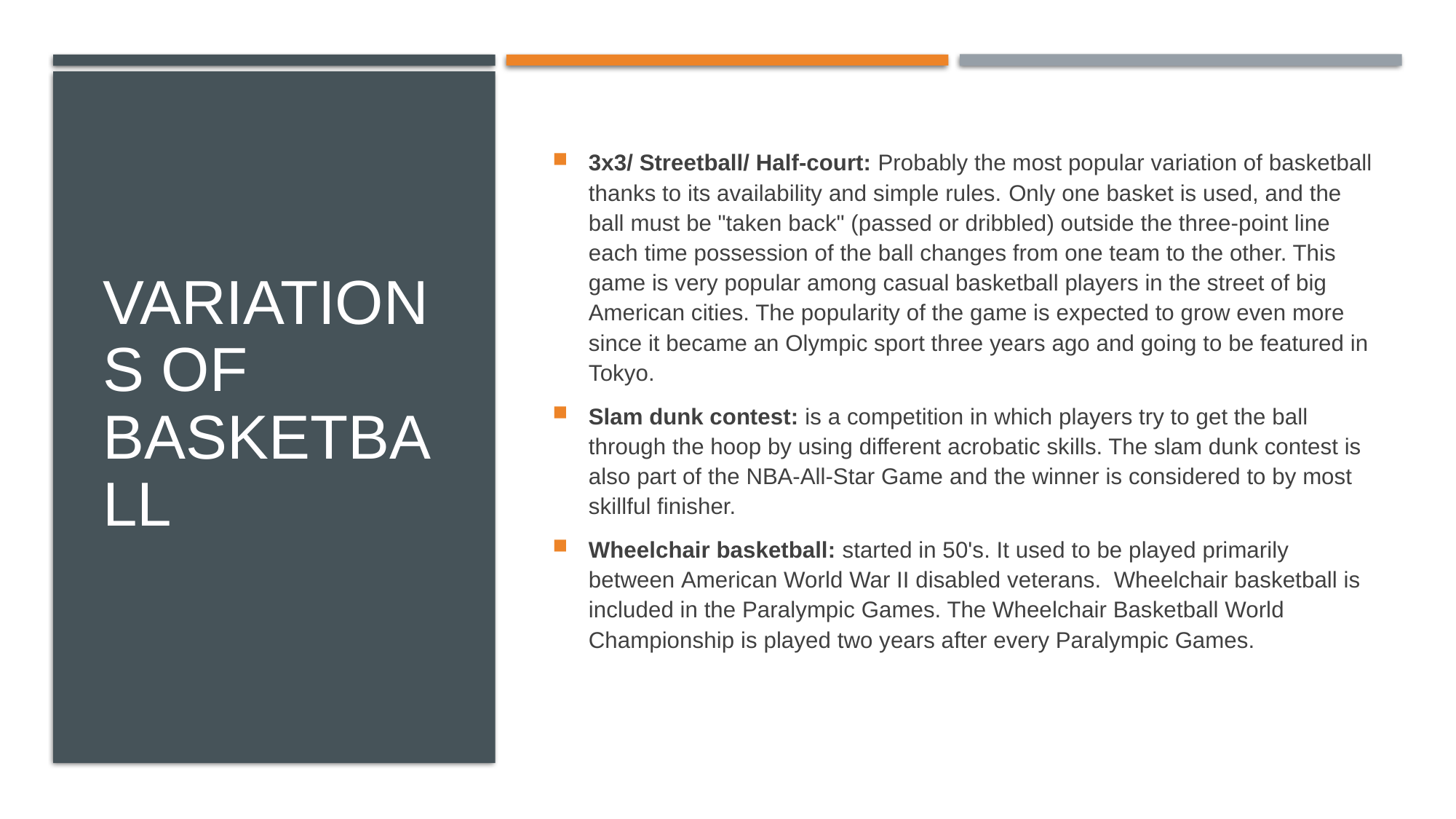

# Variations of basketball
3x3/ Streetball/ Half-court: Probably the most popular variation of basketball thanks to its availability and simple rules. Only one basket is used, and the ball must be "taken back" (passed or dribbled) outside the three-point line each time possession of the ball changes from one team to the other. This game is very popular among casual basketball players in the street of big American cities. The popularity of the game is expected to grow even more since it became an Olympic sport three years ago and going to be featured in Tokyo.
Slam dunk contest: is a competition in which players try to get the ball through the hoop by using different acrobatic skills. The slam dunk contest is also part of the NBA-All-Star Game and the winner is considered to by most skillful finisher.
Wheelchair basketball: started in 50's. It used to be played primarily between American World War II disabled veterans.  Wheelchair basketball is included in the Paralympic Games. The Wheelchair Basketball World Championship is played two years after every Paralympic Games.